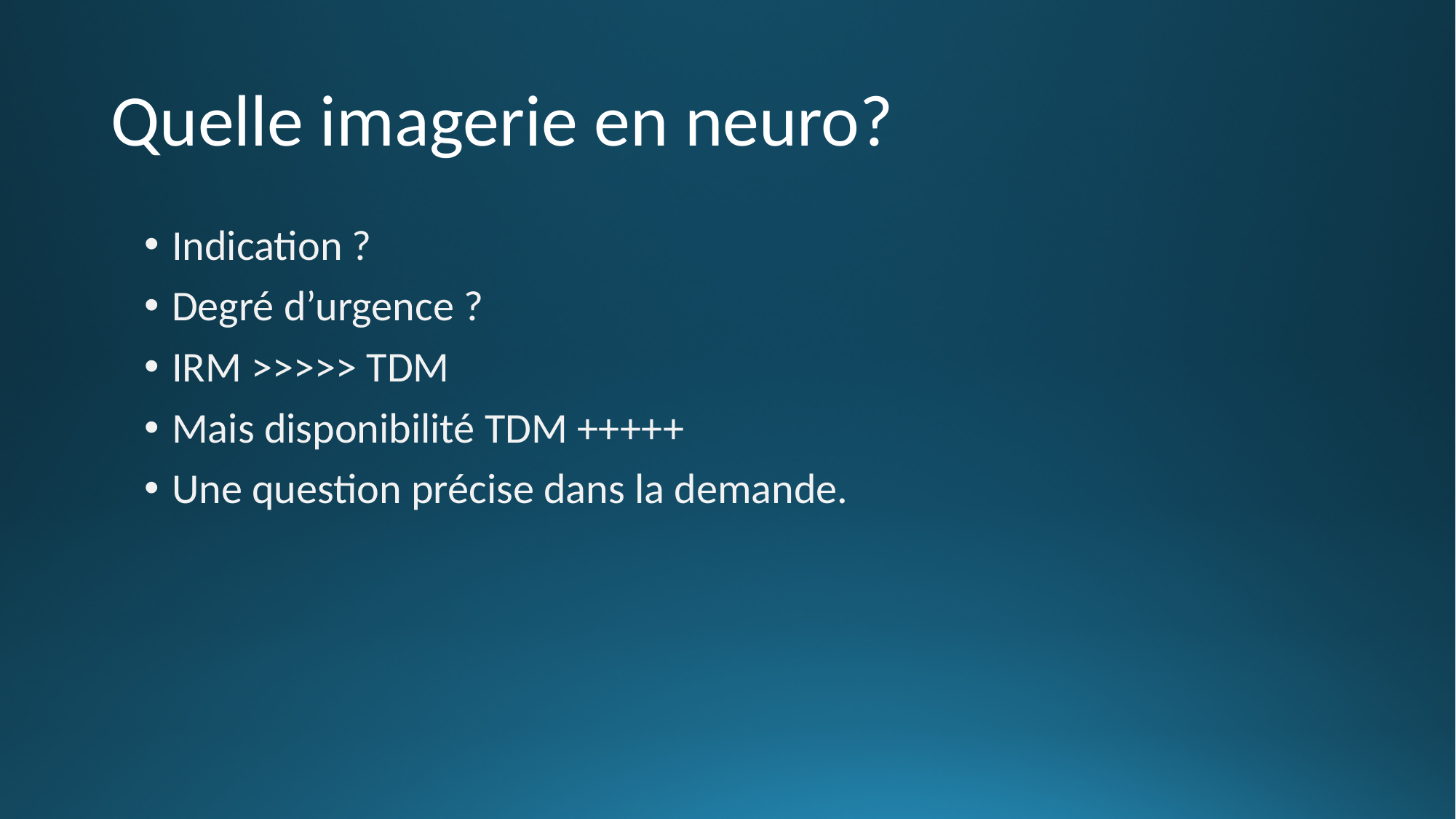

# Quelle imagerie en neuro?
Indication ?
Degré d’urgence ?
IRM >>>>> TDM
Mais disponibilité TDM +++++
Une question précise dans la demande.